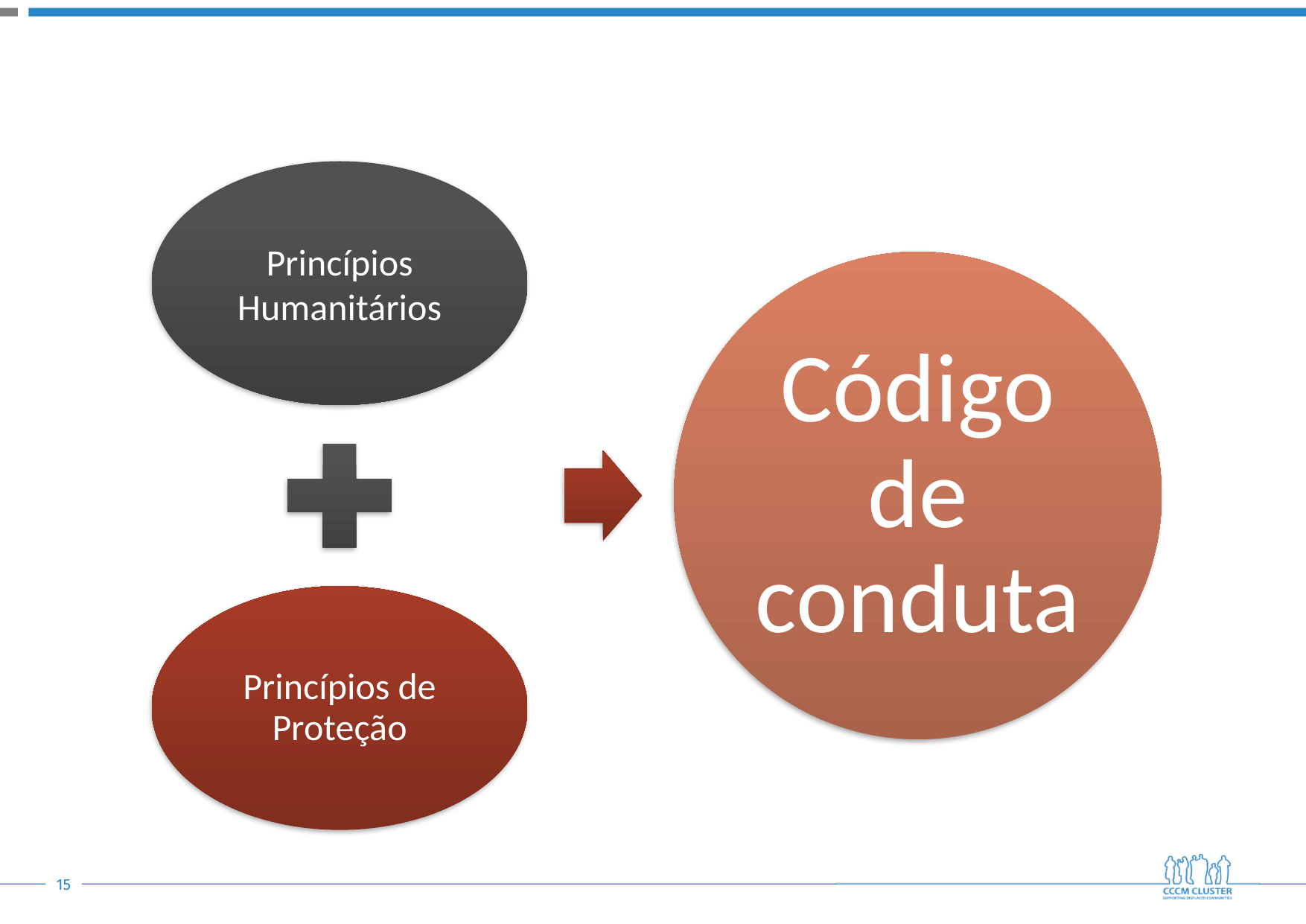

#
Princípios Humanitários

Princípios de Proteção

Código de conduta